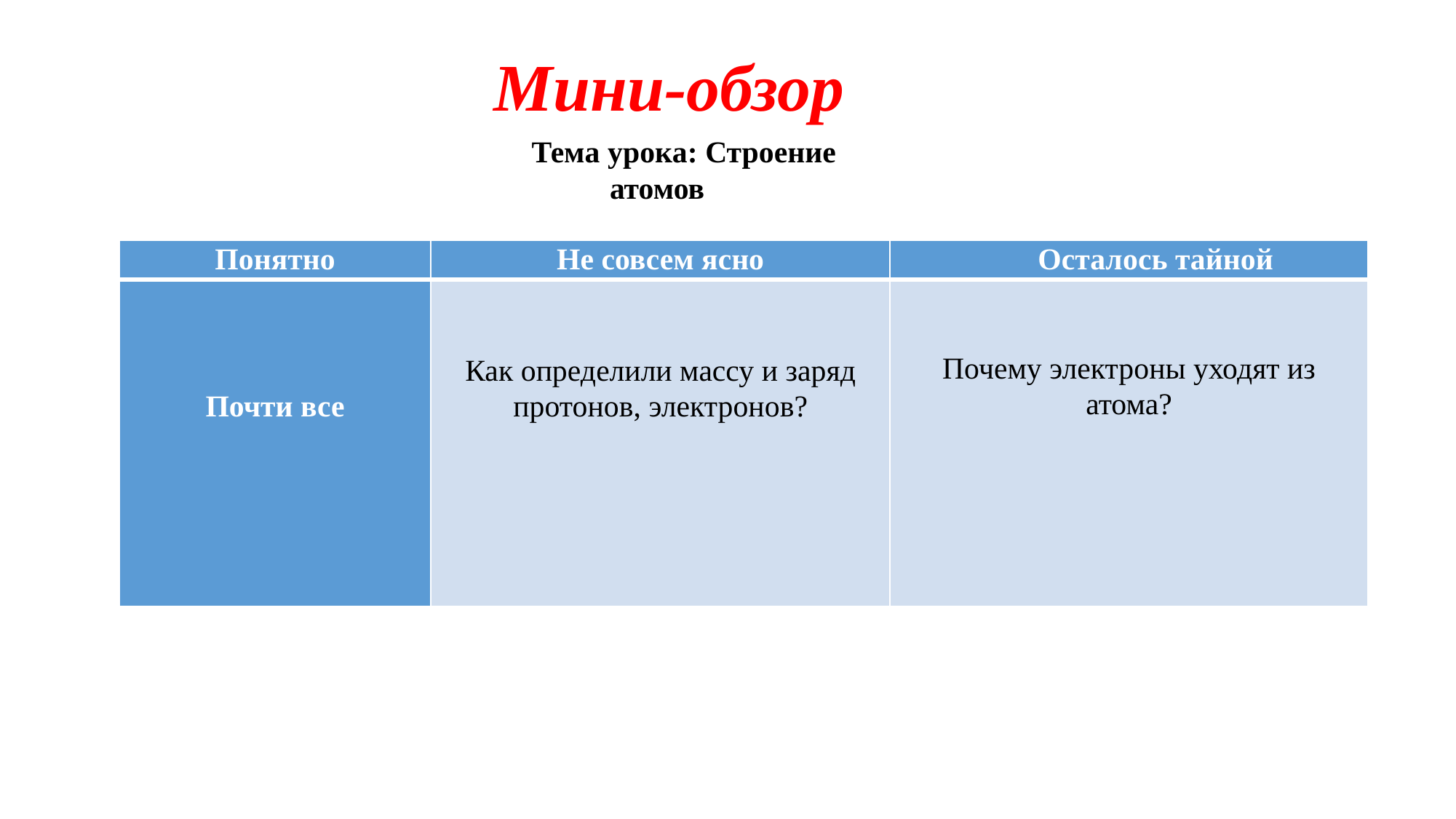

# Мини-обзор
Тема урока: Строение атомов
| Понятно | Не совсем ясно | Осталось тайной |
| --- | --- | --- |
| Почти все | Как определили массу и заряд протонов, электронов? | Почему электроны уходят из атома? |